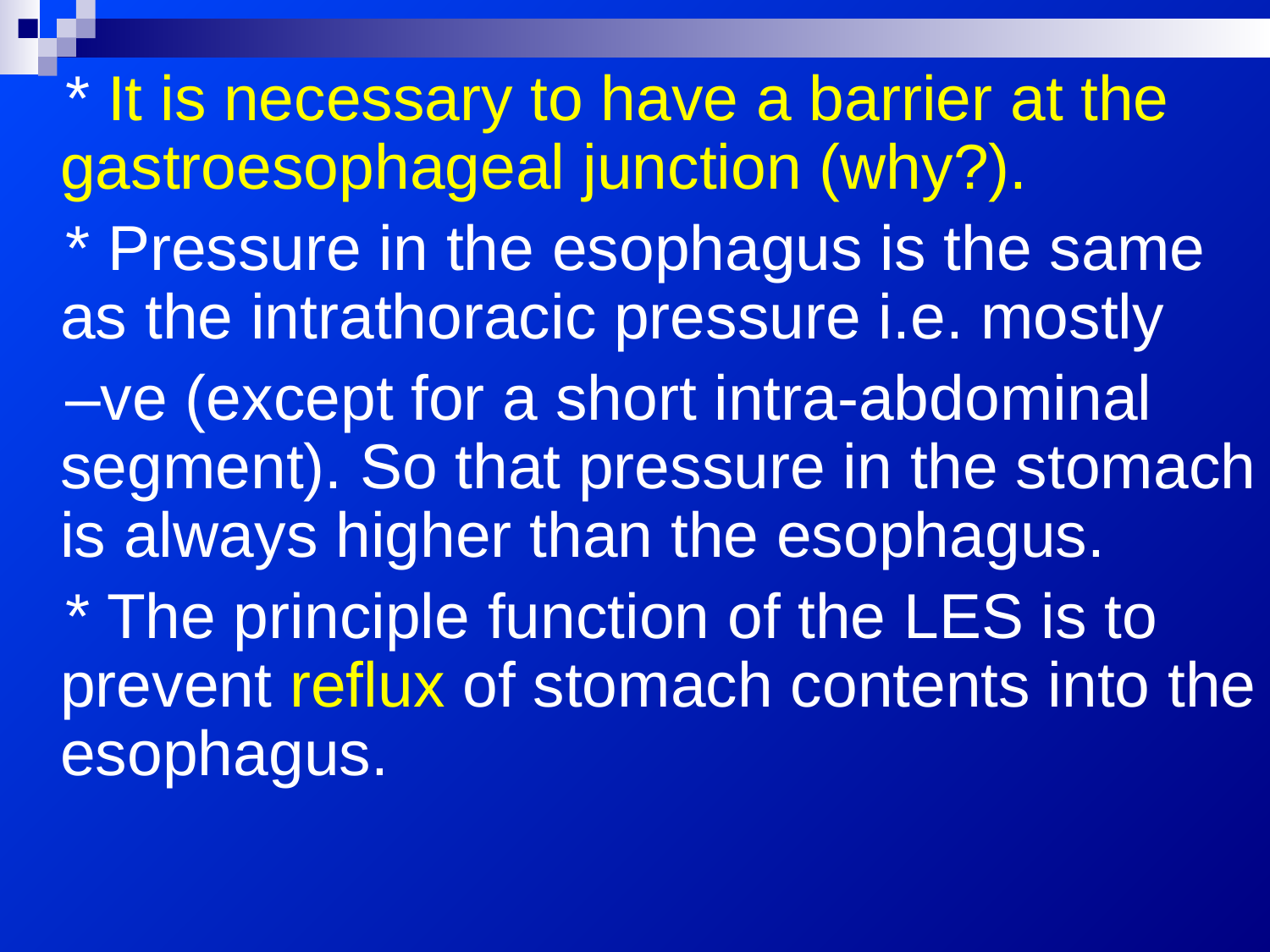

* It is necessary to have a barrier at the gastroesophageal junction (why?).
   * Pressure in the esophagus is the same as the intrathoracic pressure i.e. mostly
   –ve (except for a short intra-abdominal segment). So that pressure in the stomach is always higher than the esophagus.
   * The principle function of the LES is to prevent reflux of stomach contents into the esophagus.